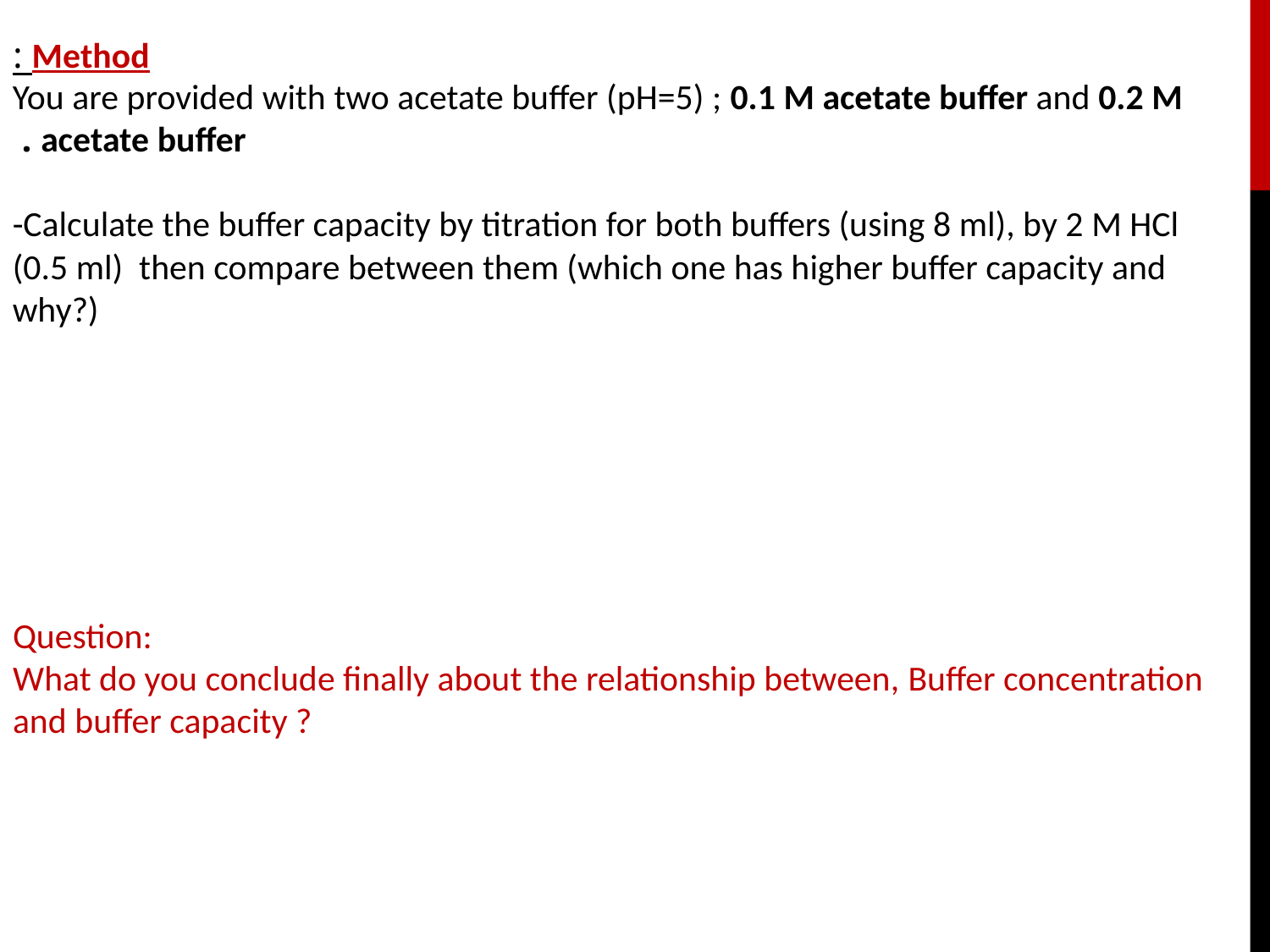

Method :
You are provided with two acetate buffer (pH=5) ; 0.1 M acetate buffer and 0.2 M acetate buffer .

-Calculate the buffer capacity by titration for both buffers (using 8 ml), by 2 M HCl (0.5 ml)  then compare between them (which one has higher buffer capacity and why?)
Question:
What do you conclude finally about the relationship between, Buffer concentration and buffer capacity ?